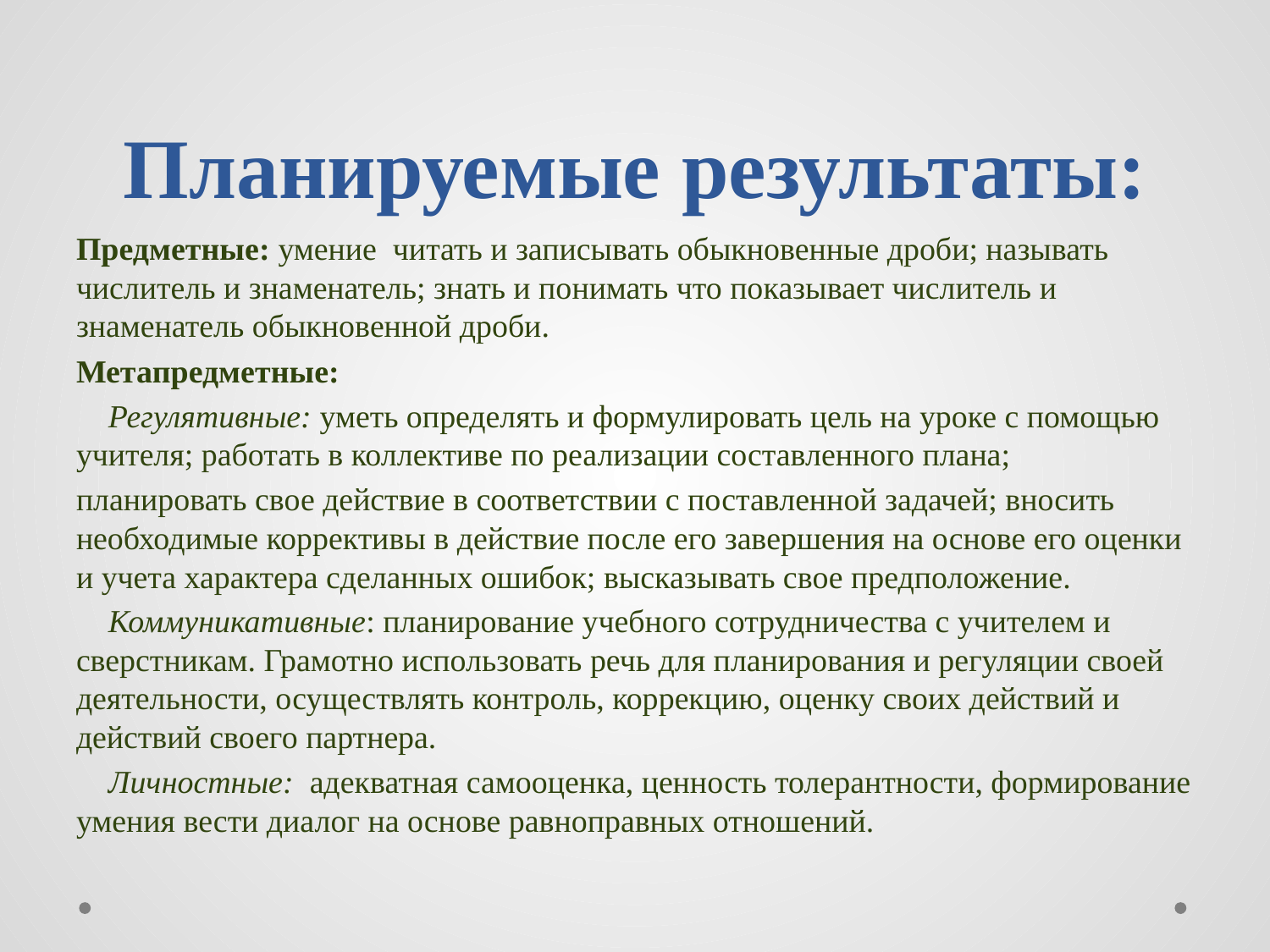

# Планируемые результаты:
Предметные: умение  читать и записывать обыкновенные дроби; называть числитель и знаменатель; знать и понимать что показывает числитель и знаменатель обыкновенной дроби.
Метапредметные:
    Регулятивные: уметь определять и формулировать цель на уроке с помощью учителя; работать в коллективе по реализации составленного плана;
планировать свое действие в соответствии с поставленной задачей; вносить необходимые коррективы в действие после его завершения на основе его оценки и учета характера сделанных ошибок; высказывать свое предположение.
    Коммуникативные: планирование учебного сотрудничества с учителем и сверстникам. Грамотно использовать речь для планирования и регуляции своей деятельности, осуществлять контроль, коррекцию, оценку своих действий и действий своего партнера.
    Личностные:  адекватная самооценка, ценность толерантности, формирование умения вести диалог на основе равноправных отношений.